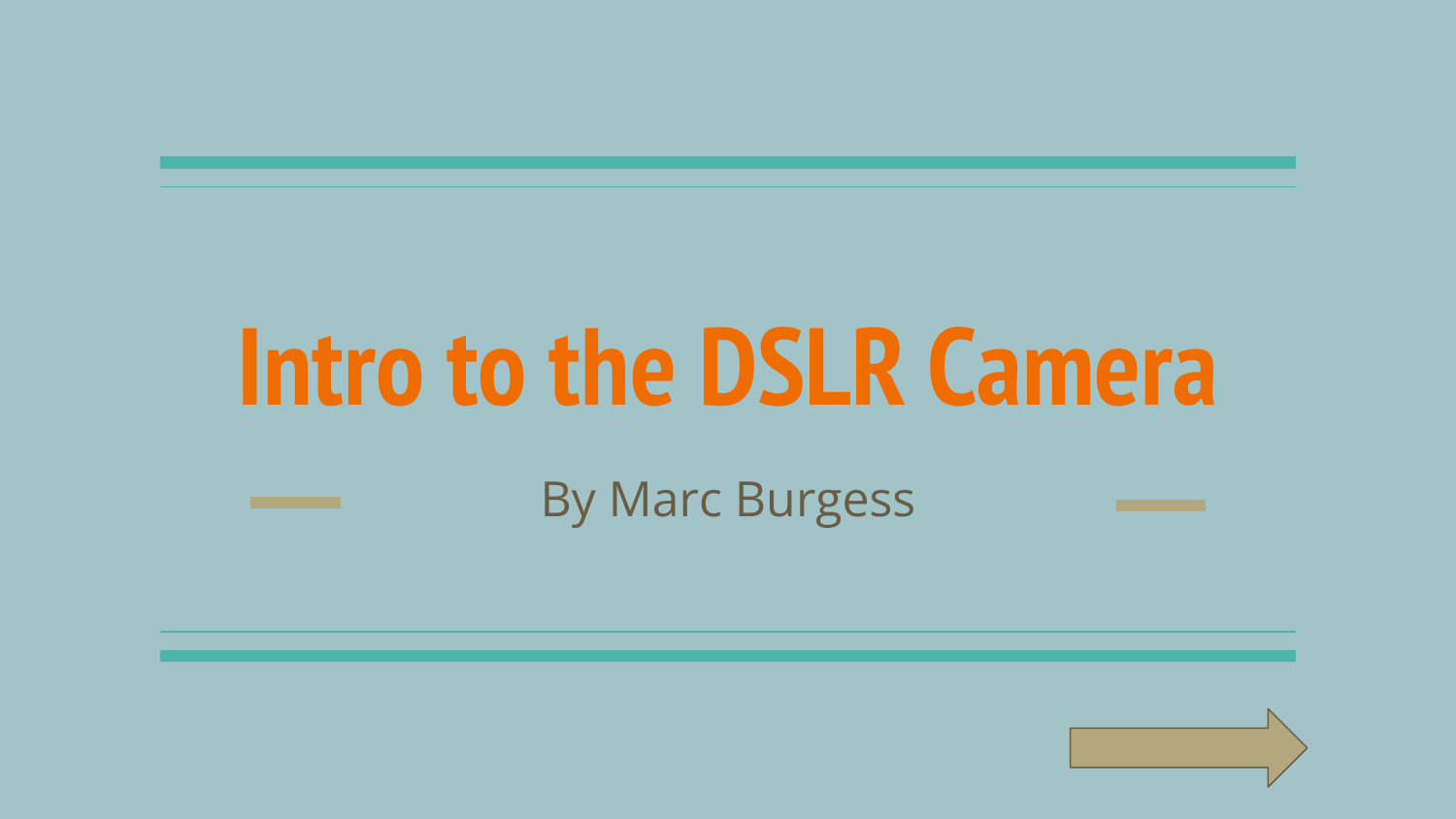

# Intro to the DSLR Camera
By Marc Burgess